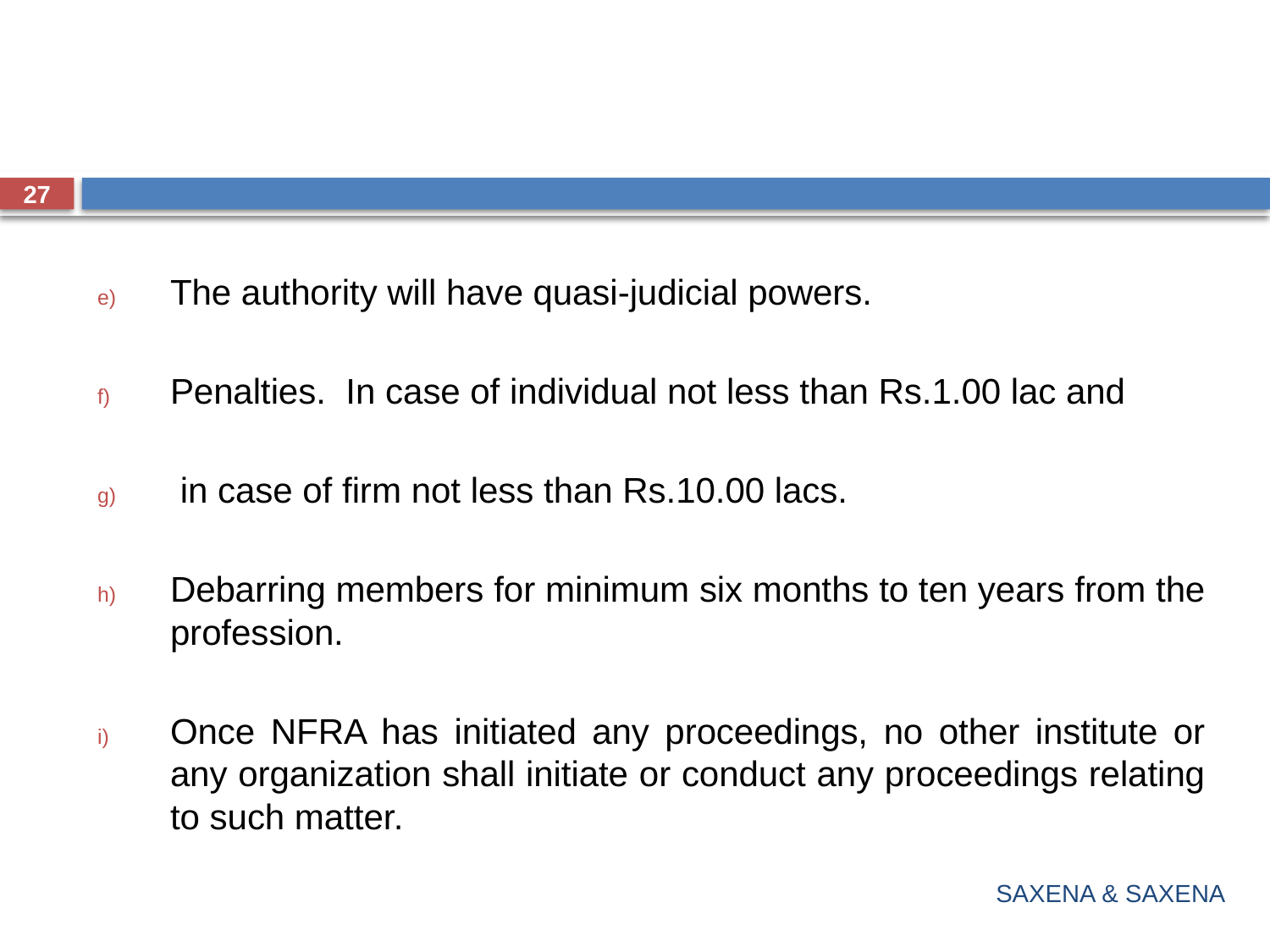

#
27

The authority will have quasi-judicial powers.

Penalties.  In case of individual not less than Rs.1.00 lac and

 in case of firm not less than Rs.10.00 lacs.

Debarring members for minimum six months to ten years from the profession.

Once NFRA has initiated any proceedings, no other institute or any organization shall initiate or conduct any proceedings relating to such matter.

SAXENA & SAXENA